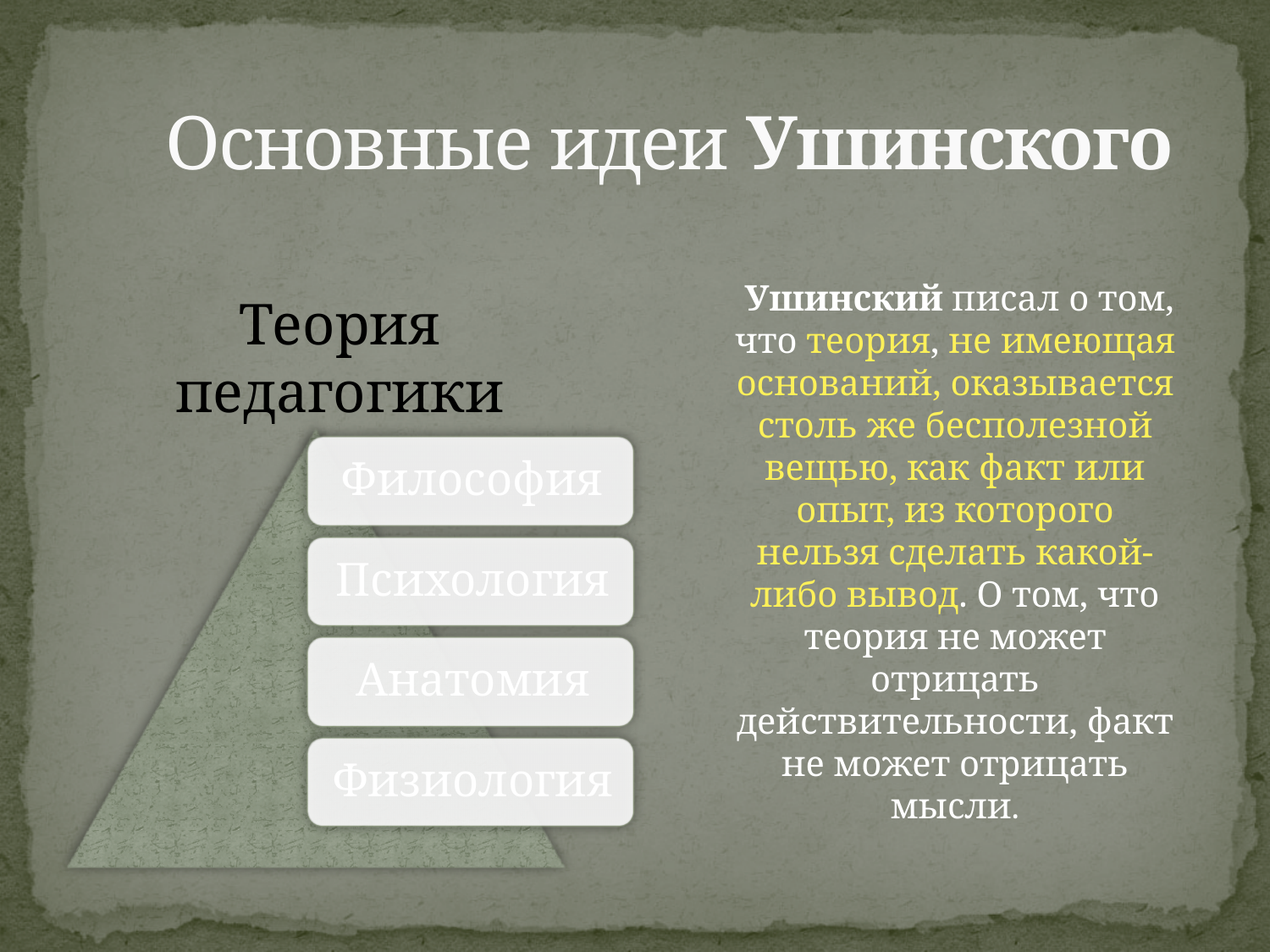

# Основные идеи Ушинского
 Ушинский писал о том, что теория, не имеющая оснований, оказывается столь же бесполезной вещью, как факт или опыт, из которого нельзя сделать какой-либо вывод. О том, что теория не может отрицать действительности, факт не может отрицать мысли.
Теория педагогики
Философия
Психология
Анатомия
Физиология